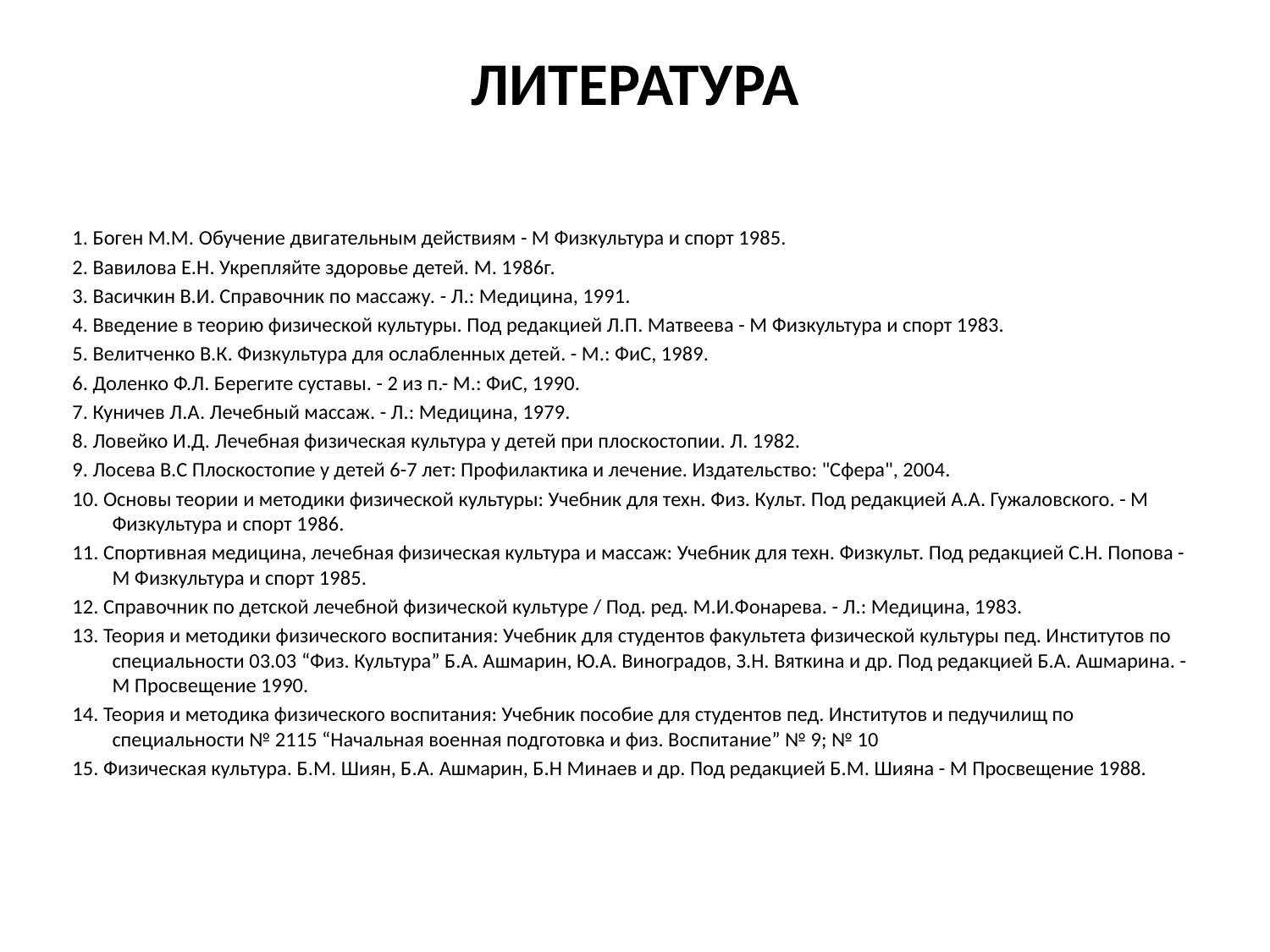

# ЛИТЕРАТУРА
1. Боген М.М. Обучение двигательным действиям - М Физкультура и спорт 1985.
2. Вавилова Е.Н. Укрепляйте здоровье детей. М. 1986г.
3. Васичкин В.И. Справочник по массажу. - Л.: Медицина, 1991.
4. Введение в теорию физической культуры. Под редакцией Л.П. Матвеева - М Физкультура и спорт 1983.
5. Велитченко В.К. Физкультура для ослабленных детей. - М.: ФиС, 1989.
6. Доленко Ф.Л. Берегите суставы. - 2 из п.- М.: ФиС, 1990.
7. Куничев Л.А. Лечебный массаж. - Л.: Медицина, 1979.
8. Ловейко И.Д. Лечебная физическая культура у детей при плоскостопии. Л. 1982.
9. Лосева В.С Плоскостопие у детей 6-7 лет: Профилактика и лечение. Издательство: "Сфера", 2004.
10. Основы теории и методики физической культуры: Учебник для техн. Физ. Культ. Под редакцией А.А. Гужаловского. - М Физкультура и спорт 1986.
11. Спортивная медицина, лечебная физическая культура и массаж: Учебник для техн. Физкульт. Под редакцией С.Н. Попова - М Физкультура и спорт 1985.
12. Справочник по детской лечебной физической культуре / Под. ред. М.И.Фонарева. - Л.: Медицина, 1983.
13. Теория и методики физического воспитания: Учебник для студентов факультета физической культуры пед. Институтов по специальности 03.03 “Физ. Культура” Б.А. Ашмарин, Ю.А. Виноградов, З.Н. Вяткина и др. Под редакцией Б.А. Ашмарина. - М Просвещение 1990.
14. Теория и методика физического воспитания: Учебник пособие для студентов пед. Институтов и педучилищ по специальности № 2115 “Начальная военная подготовка и физ. Воспитание” № 9; № 10
15. Физическая культура. Б.М. Шиян, Б.А. Ашмарин, Б.Н Минаев и др. Под редакцией Б.М. Шияна - М Просвещение 1988.